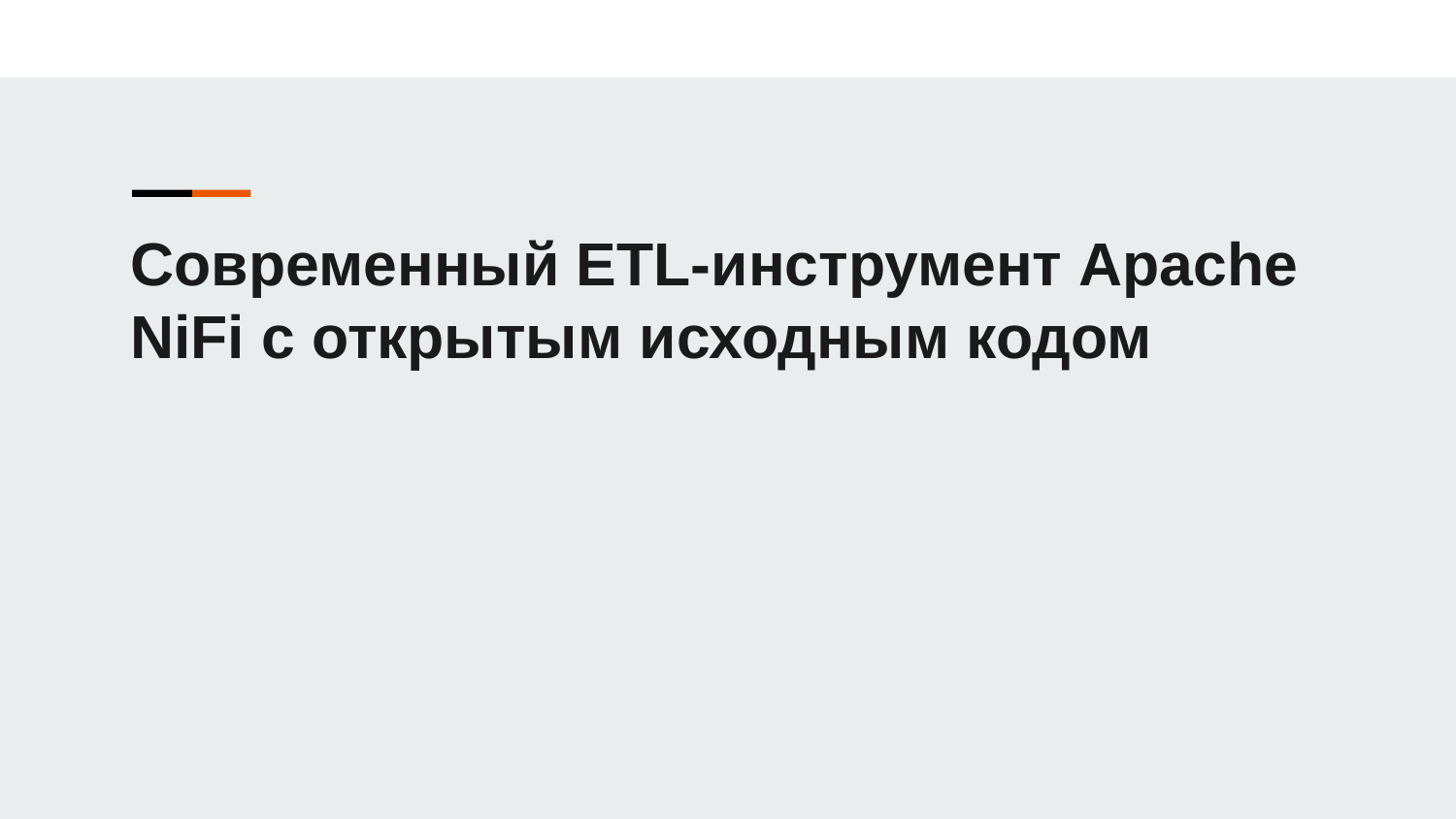

Современный ETL-инструмент Apache NiFi с открытым исходным кодом